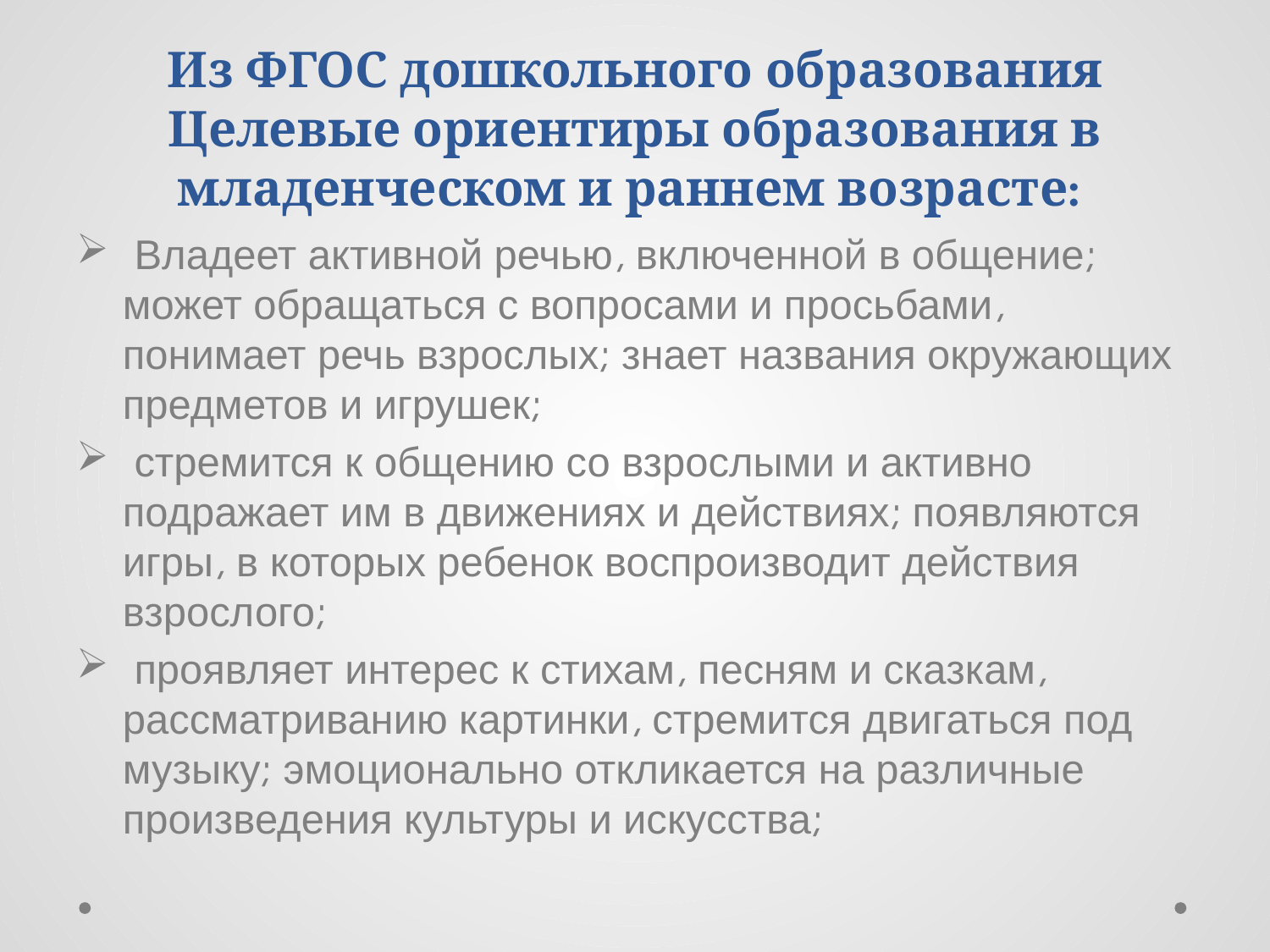

# Из ФГОС дошкольного образования Целевые ориентиры образования в младенческом и раннем возрасте:
 Владеет активной речью, включенной в общение; может обращаться с вопросами и просьбами, понимает речь взрослых; знает названия окружающих предметов и игрушек;
 стремится к общению со взрослыми и активно подражает им в движениях и действиях; появляются игры, в которых ребенок воспроизводит действия взрослого;
 проявляет интерес к стихам, песням и сказкам, рассматриванию картинки, стремится двигаться под музыку; эмоционально откликается на различные произведения культуры и искусства;